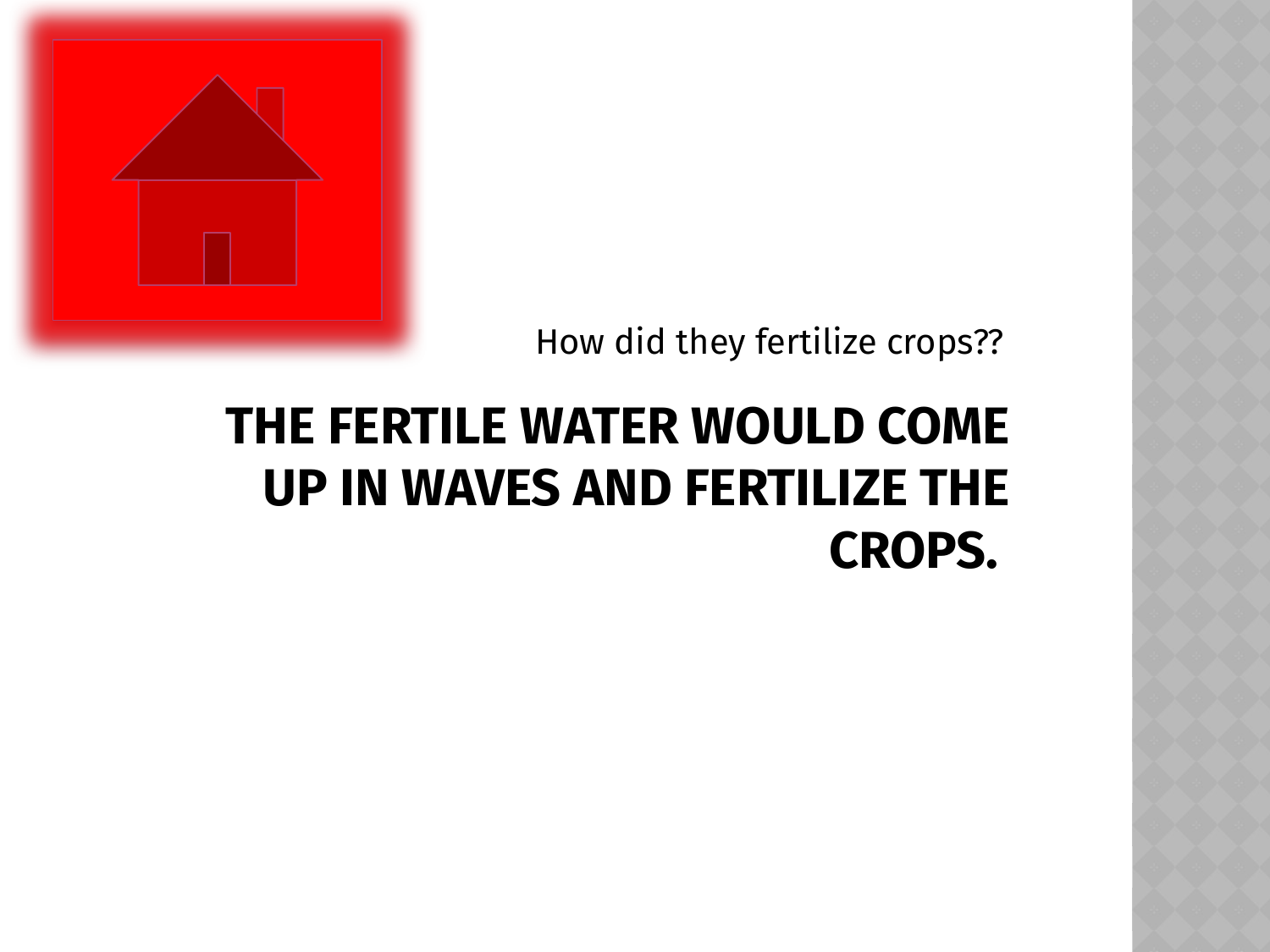

How did they fertilize crops??
# The fertile water would come up in waves and fertilize the crops.